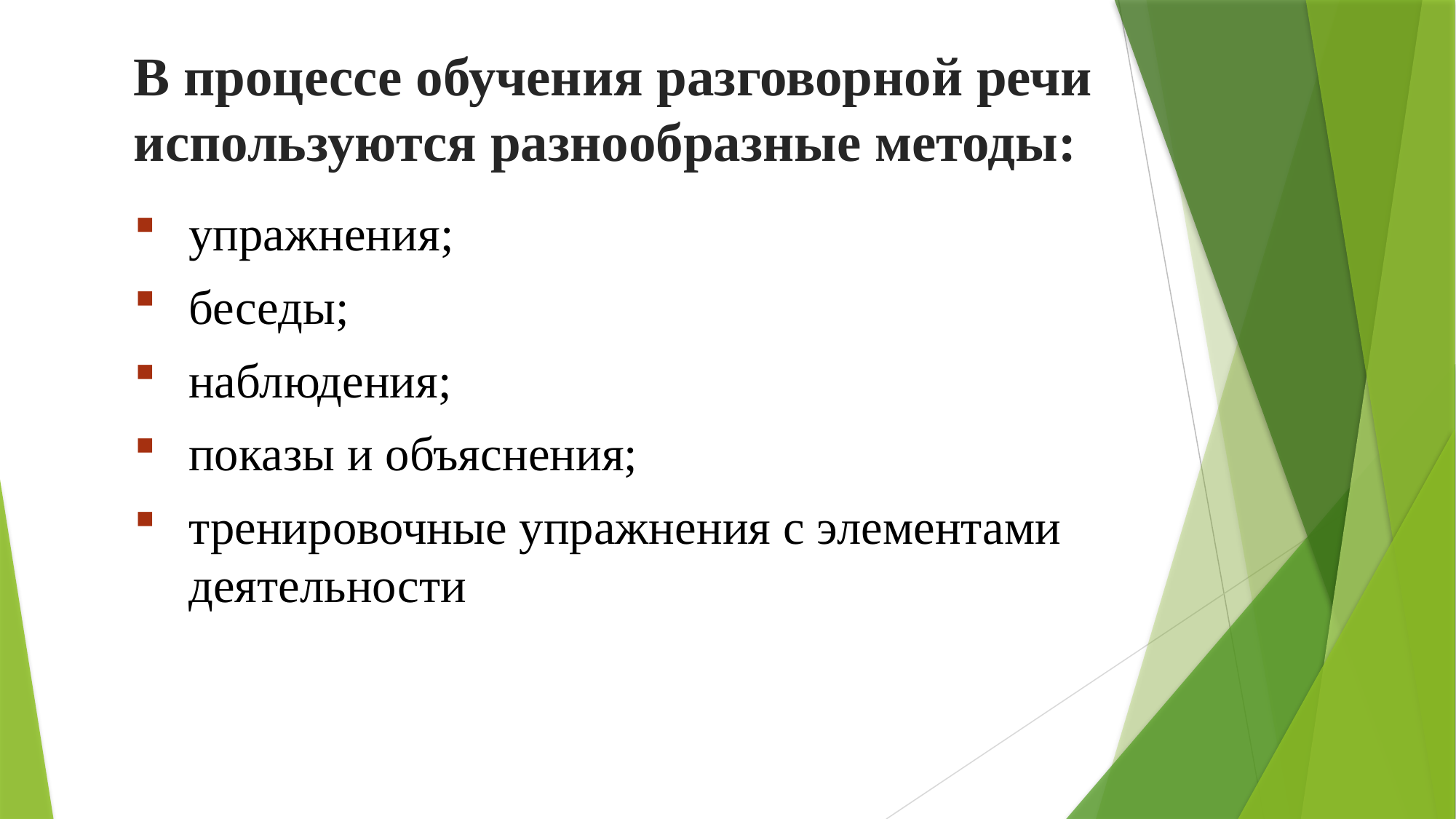

В процессе обучения разговорной речи используются разнообразные методы:
упражнения;
беседы;
наблюдения;
показы и объяснения;
тренировочные упражнения с элементами деятельности